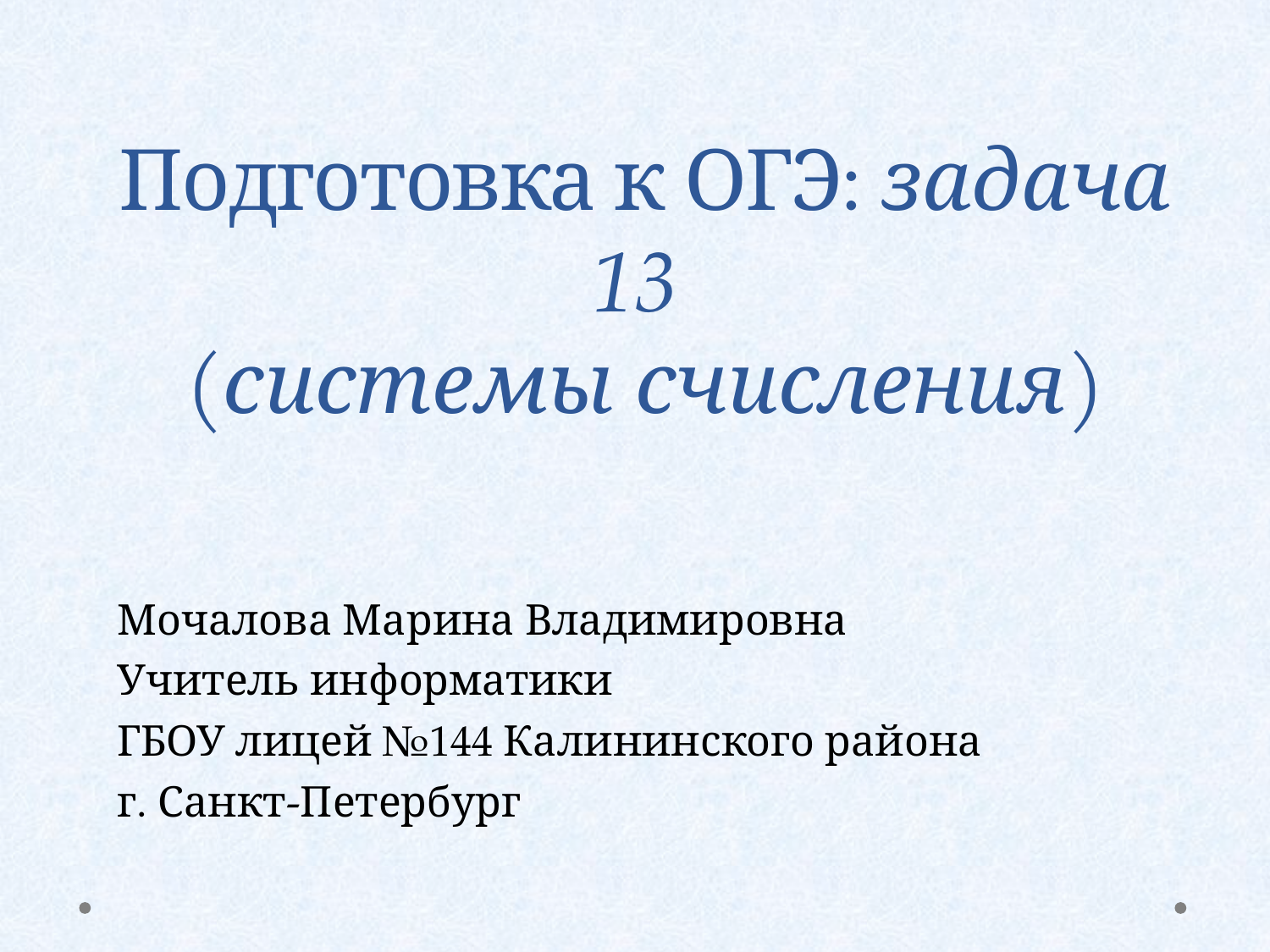

# Подготовка к ОГЭ: задача 13 (системы счисления)
Мочалова Марина Владимировна
Учитель информатики
ГБОУ лицей №144 Калининского района
г. Санкт-Петербург